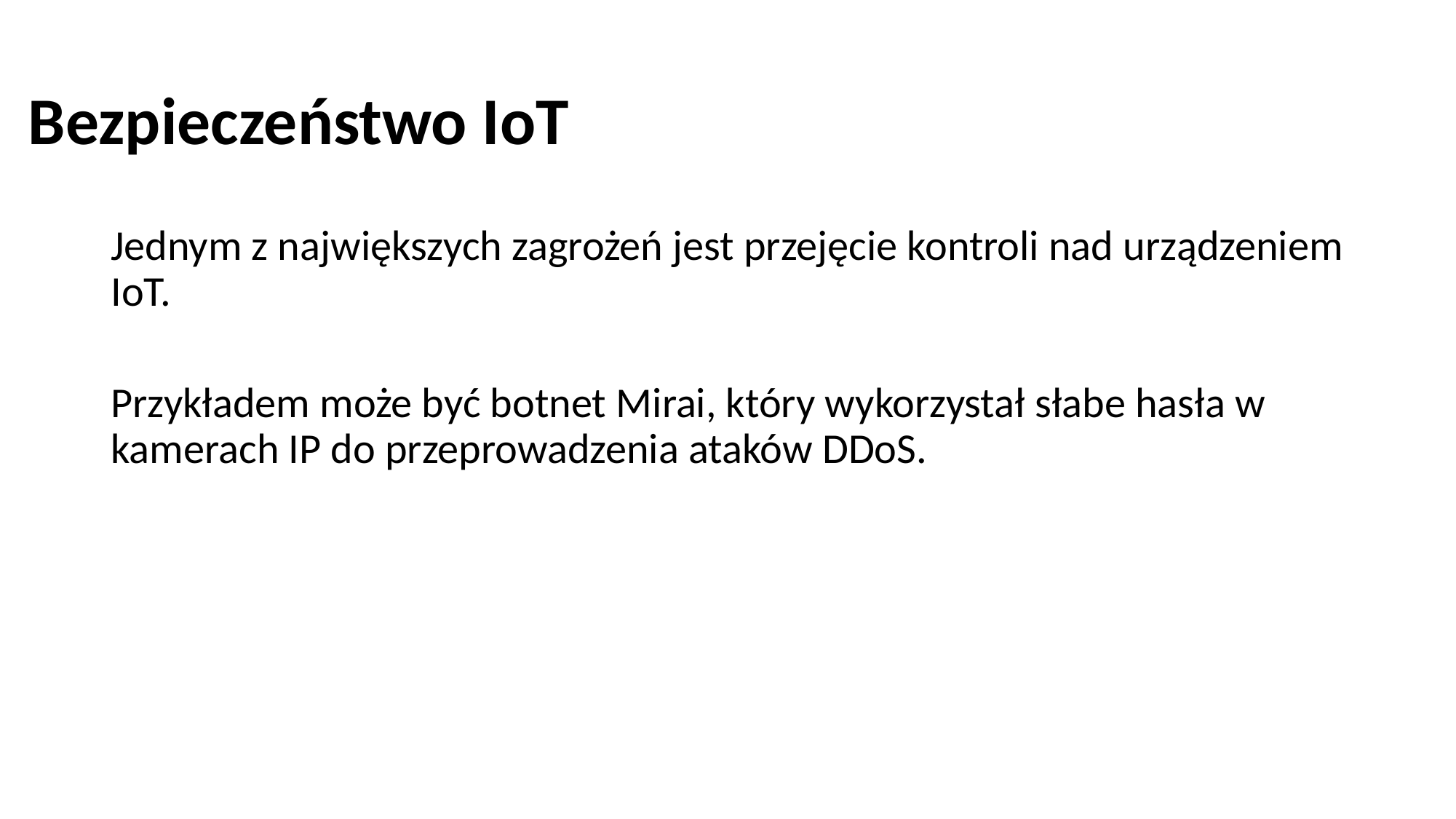

# Bezpieczeństwo IoT
Jednym z największych zagrożeń jest przejęcie kontroli nad urządzeniem IoT.
Przykładem może być botnet Mirai, który wykorzystał słabe hasła w kamerach IP do przeprowadzenia ataków DDoS.